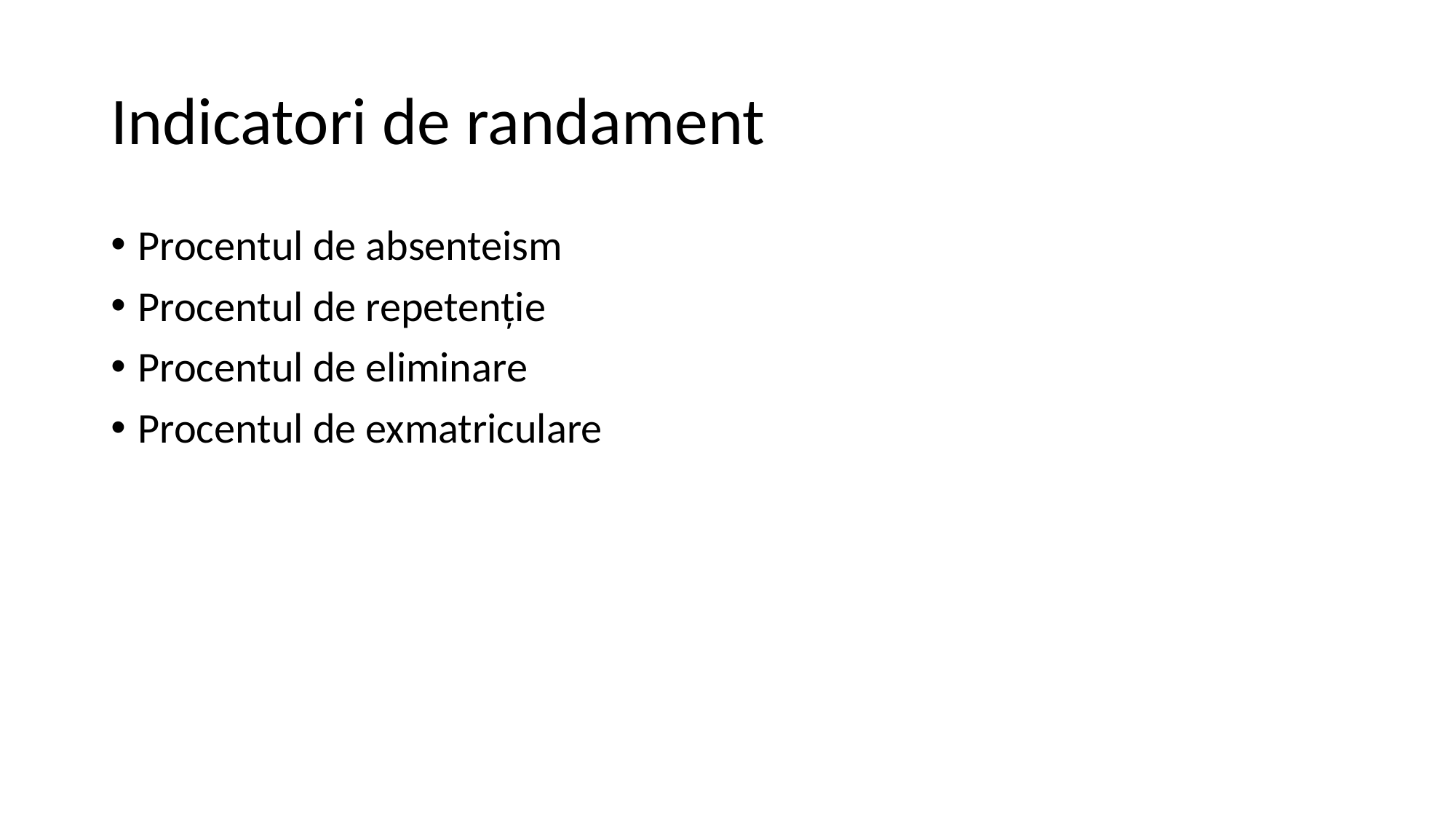

# Indicatori de randament
Procentul de absenteism
Procentul de repetenție
Procentul de eliminare
Procentul de exmatriculare